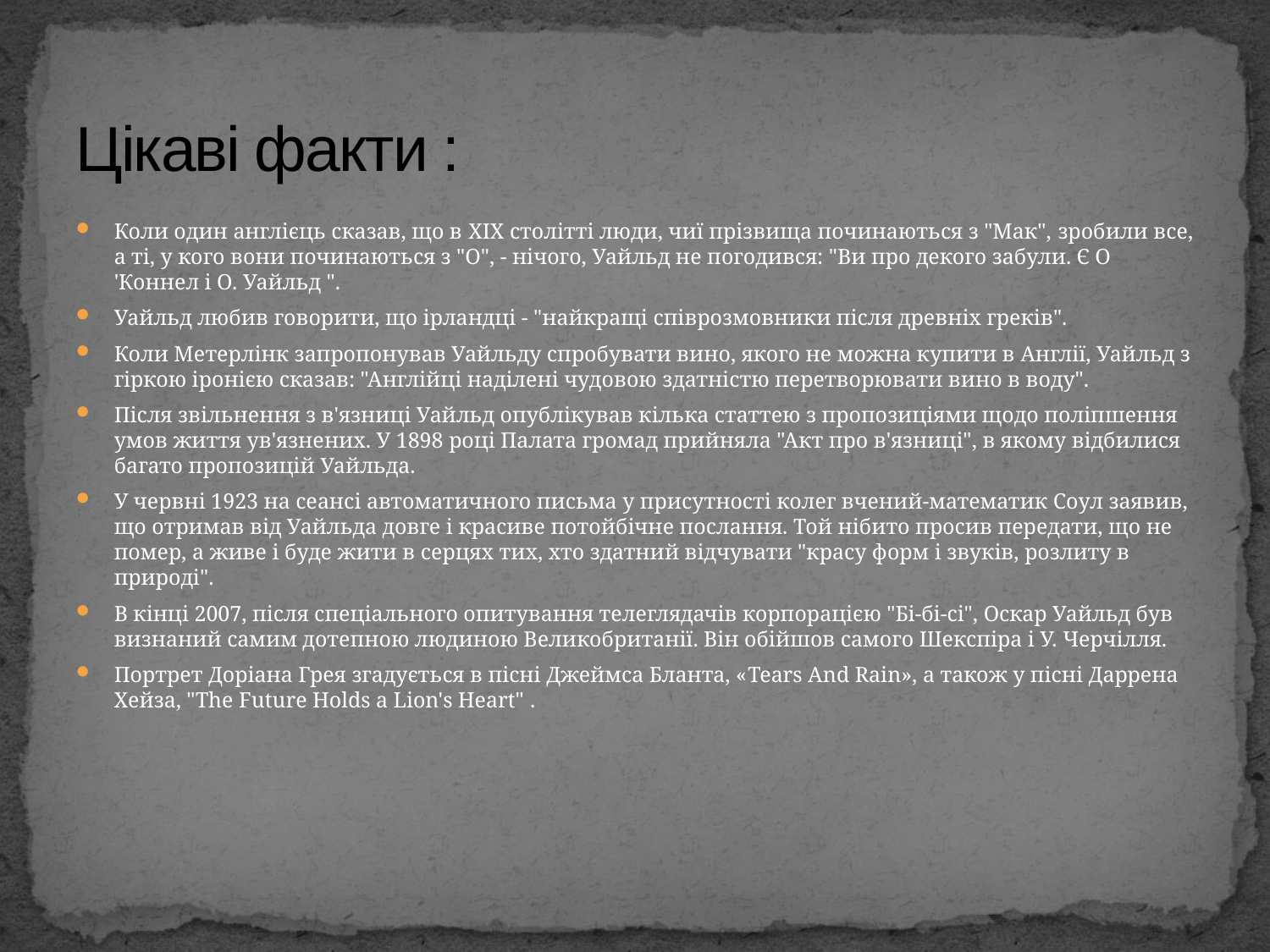

# Цікаві факти :
Коли один англієць сказав, що в XIX столітті люди, чиї прізвища починаються з "Мак", ​​зробили все, а ті, у кого вони починаються з "О", - нічого, Уайльд не погодився: "Ви про декого забули. Є О 'Коннел і О. Уайльд ".
Уайльд любив говорити, що ірландці - "найкращі співрозмовники після древніх греків".
Коли Метерлінк запропонував Уайльду спробувати вино, якого не можна купити в Англії, Уайльд з гіркою іронією сказав: "Англійці наділені чудовою здатністю перетворювати вино в воду".
Після звільнення з в'язниці Уайльд опублікував кілька статтею з пропозиціями щодо поліпшення умов життя ув'язнених. У 1898 році Палата громад прийняла "Акт про в'язниці", в якому відбилися багато пропозицій Уайльда.
У червні 1923 на сеансі автоматичного письма у присутності колег вчений-математик Соул заявив, що отримав від Уайльда довге і красиве потойбічне послання. Той нібито просив передати, що не помер, а живе і буде жити в серцях тих, хто здатний відчувати "красу форм і звуків, розлиту в природі".
В кінці 2007, після спеціального опитування телеглядачів корпорацією "Бі-бі-сі", Оскар Уайльд був визнаний самим дотепною людиною Великобританії. Він обійшов самого Шекспіра і У. Черчілля.
Портрет Доріана Грея згадується в пісні Джеймса Бланта, «Tears And Rain», а також у пісні Даррена Хейза, "The Future Holds a Lion's Heart" .